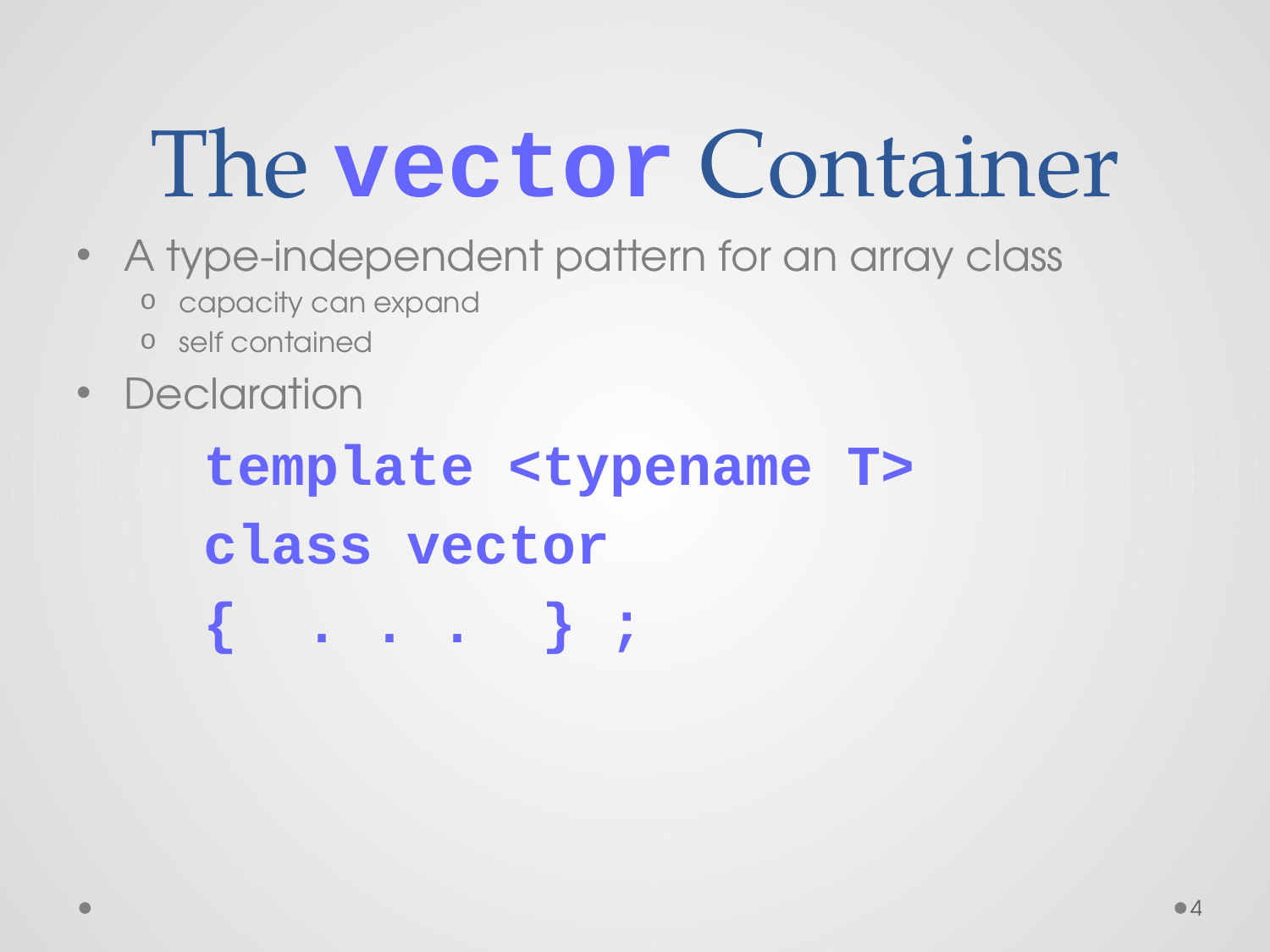

# The vector Container
A type-independent pattern for an array class
capacity can expand
self contained
Declaration
template <typename T>
class vector
{  . . .  } ;
4